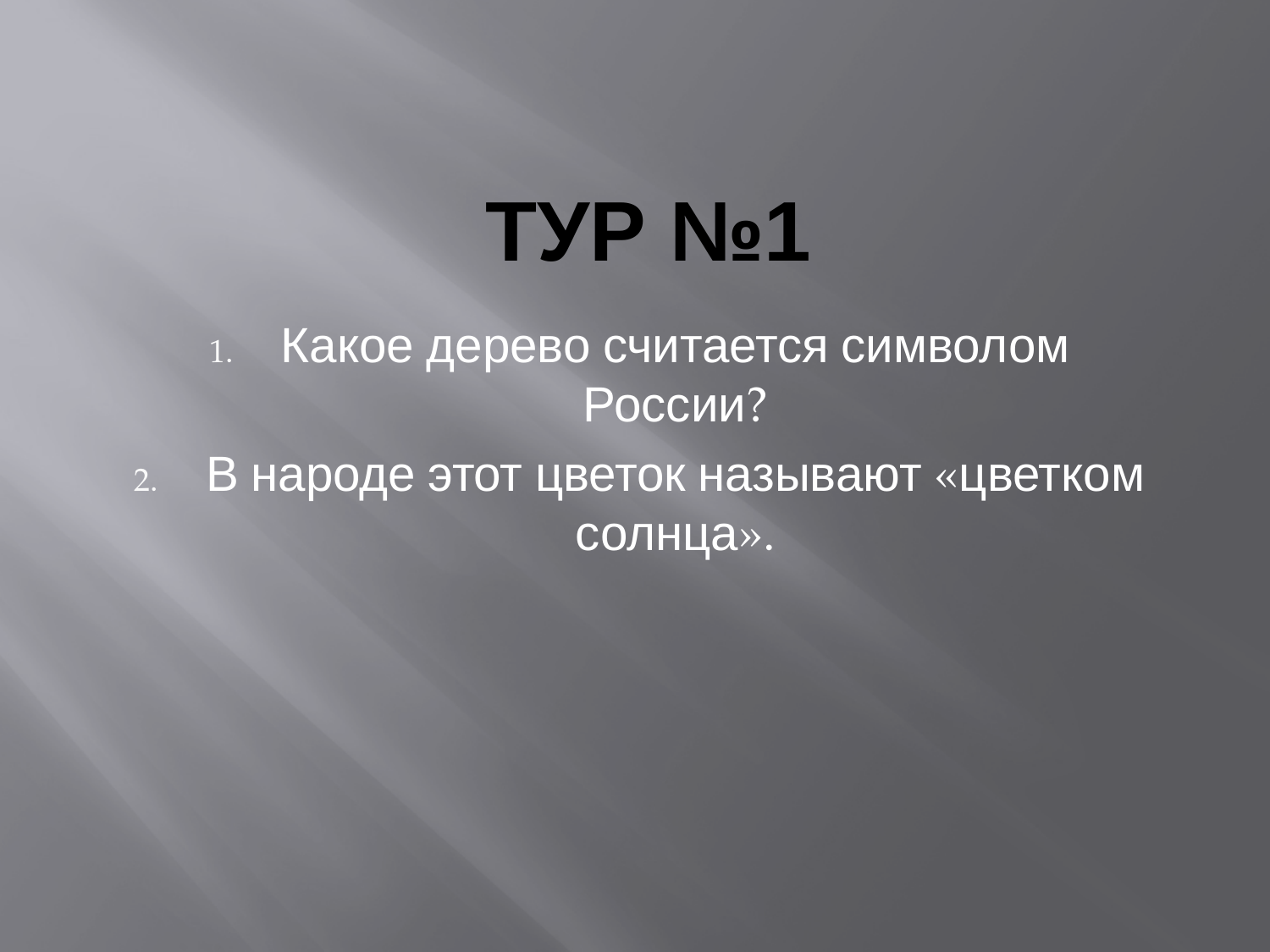

# Тур №1
Какое дерево считается символом России?
В народе этот цветок называют «цветком солнца».